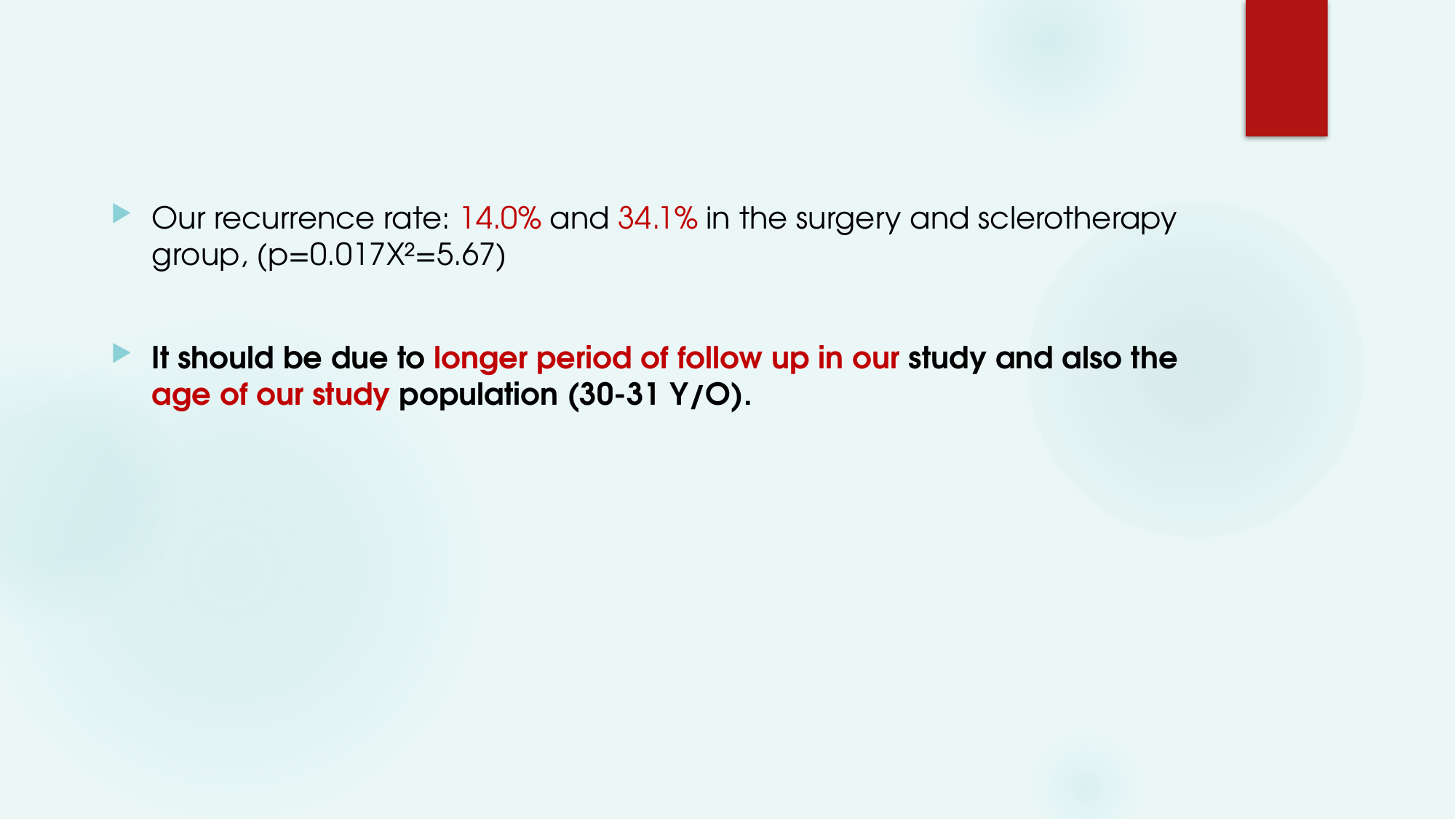

Our recurrence rate: 14.0% and 34.1% in the surgery and sclerotherapy group, (p=0.017X²=5.67)

It should be due to longer period of follow up in our study and also the age of our study population (30-31 Y/O).